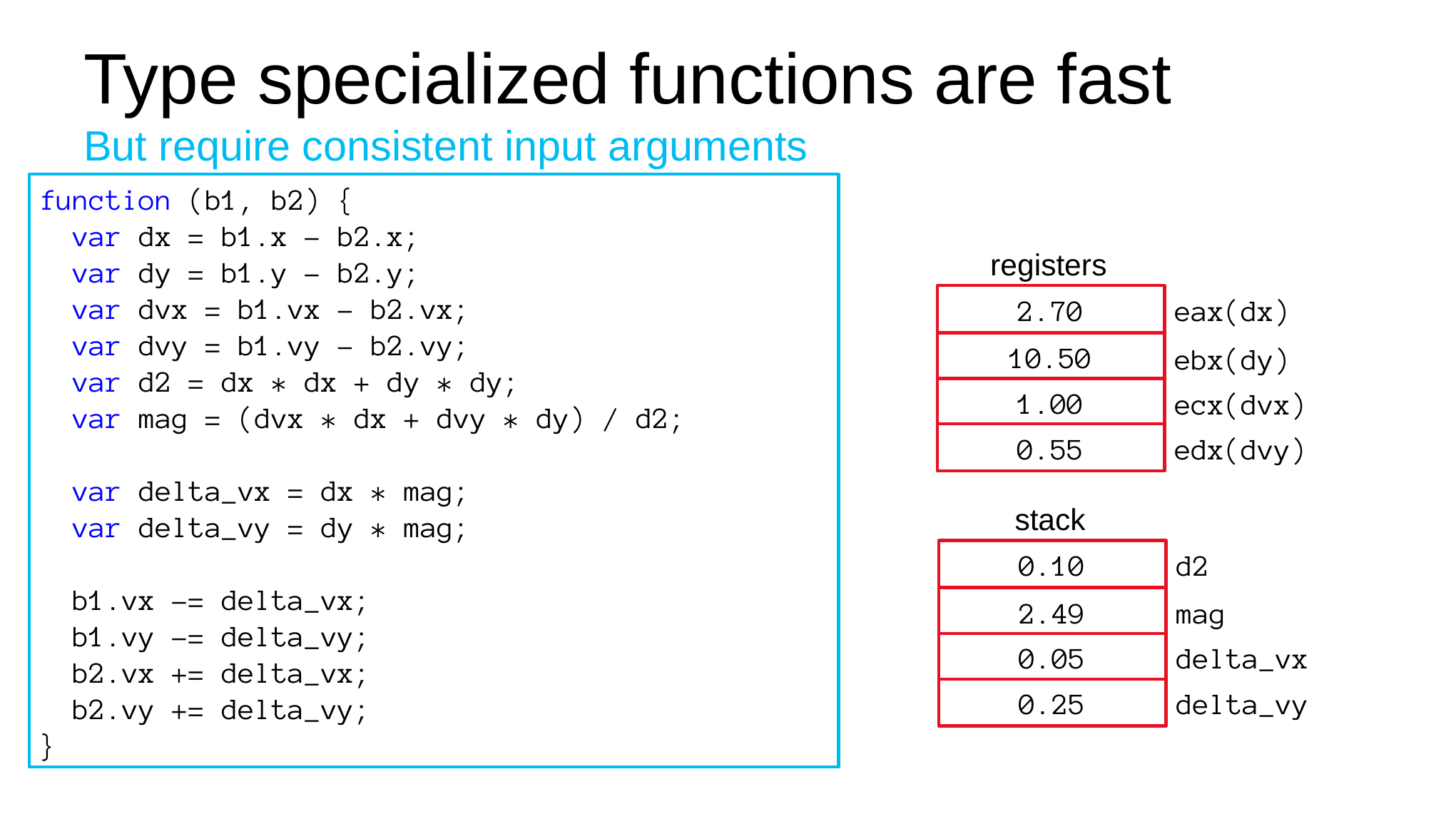

# Type specialized functions are fast But require consistent input arguments
function (b1, b2) {
  var dx = b1.x - b2.x;
  var dy = b1.y - b2.y;
  var dvx = b1.vx - b2.vx;
  var dvy = b1.vy - b2.vy;
  var d2 = dx * dx + dy * dy;
  var mag = (dvx * dx + dvy * dy) / d2;

  var delta_vx = dx * mag;
  var delta_vy = dy * mag;

  b1.vx -= delta_vx;
  b1.vy -= delta_vy;
  b2.vx += delta_vx;
  b2.vy += delta_vy;
}
registers
2.70
eax(dx)
10.50
ebx(dy)
1.00
ecx(dvx)
edx(dvy)
0.55
stack
0.10
d2
2.49
mag
0.05
delta_vx
0.25
delta_vy